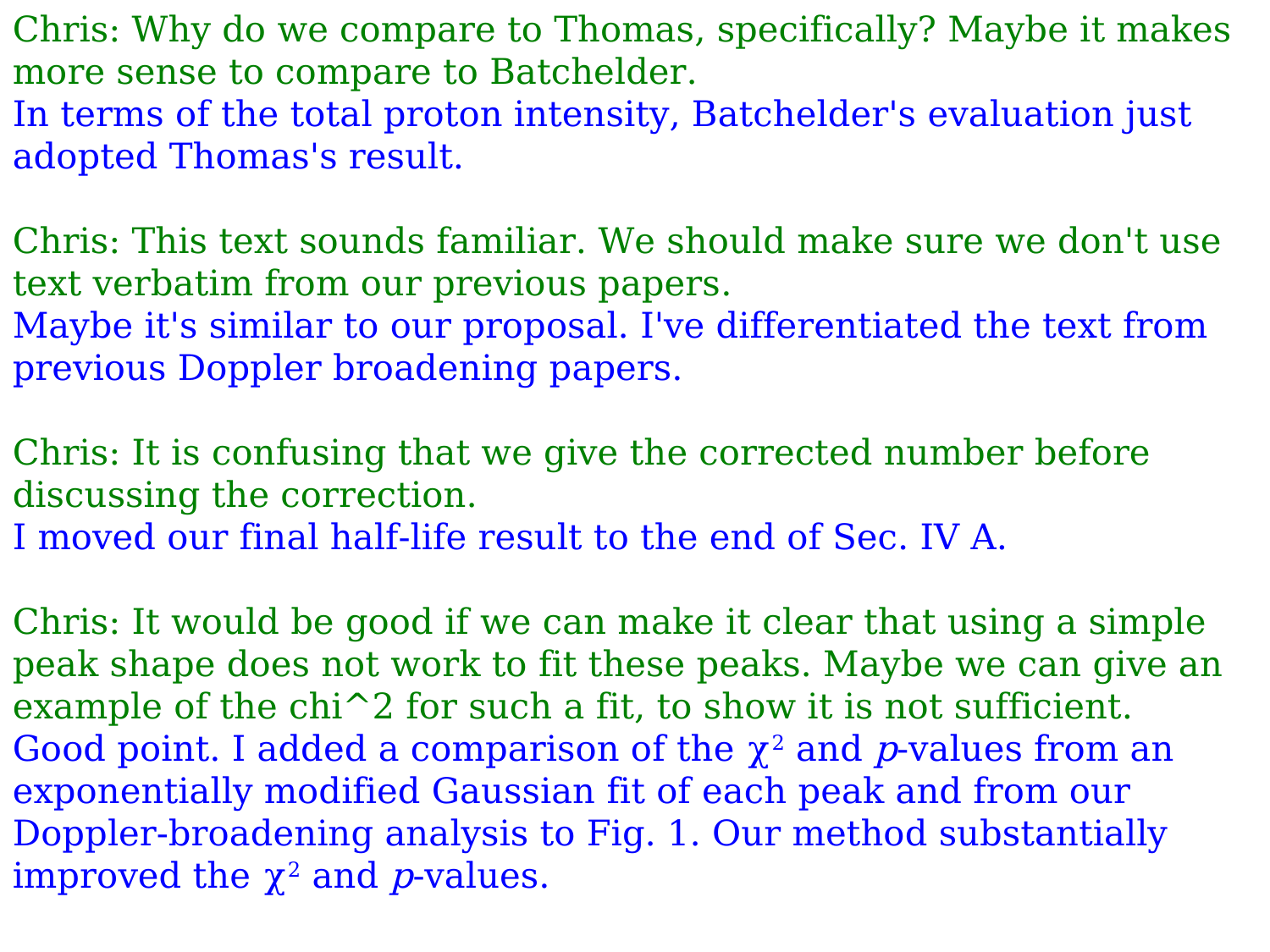

Chris: Why do we compare to Thomas, specifically? Maybe it makes more sense to compare to Batchelder.
In terms of the total proton intensity, Batchelder's evaluation just adopted Thomas's result.

Chris: This text sounds familiar. We should make sure we don't use text verbatim from our previous papers.
Maybe it's similar to our proposal. I've differentiated the text from previous Doppler broadening papers.

Chris: It is confusing that we give the corrected number before discussing the correction.
I moved our final half-life result to the end of Sec. IV A.

Chris: It would be good if we can make it clear that using a simple peak shape does not work to fit these peaks. Maybe we can give an example of the chi^2 for such a fit, to show it is not sufficient.
Good point. I added a comparison of the χ2 and p-values from an exponentially modified Gaussian fit of each peak and from our Doppler-broadening analysis to Fig. 1. Our method substantially improved the χ2 and p-values.